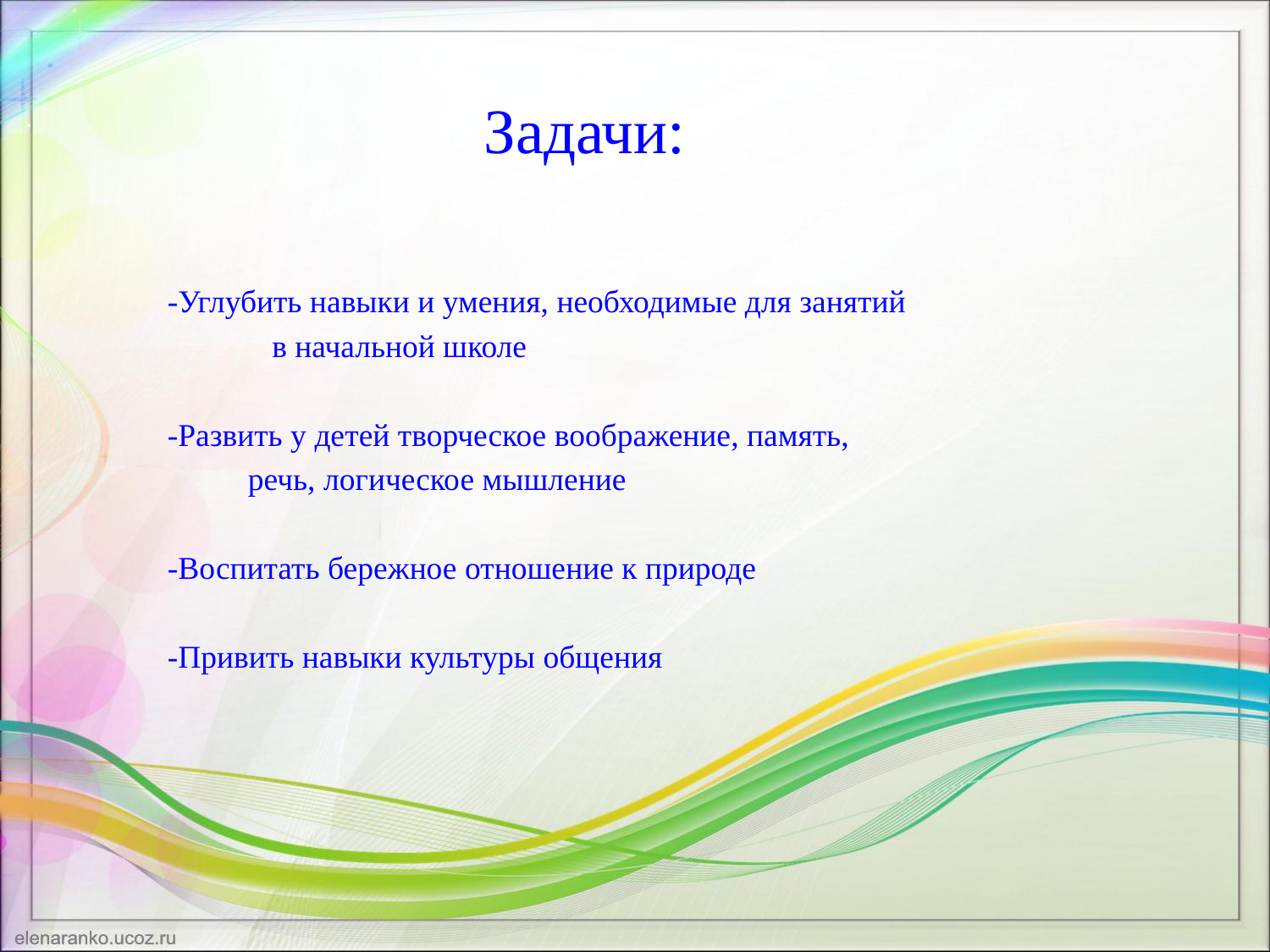

# Задачи:

-Углубить навыки и умения, необходимые для занятий
             в начальной школе

-Развить у детей творческое воображение, память,
          речь, логическое мышление

-Воспитать бережное отношение к природе

-Привить навыки культуры общения